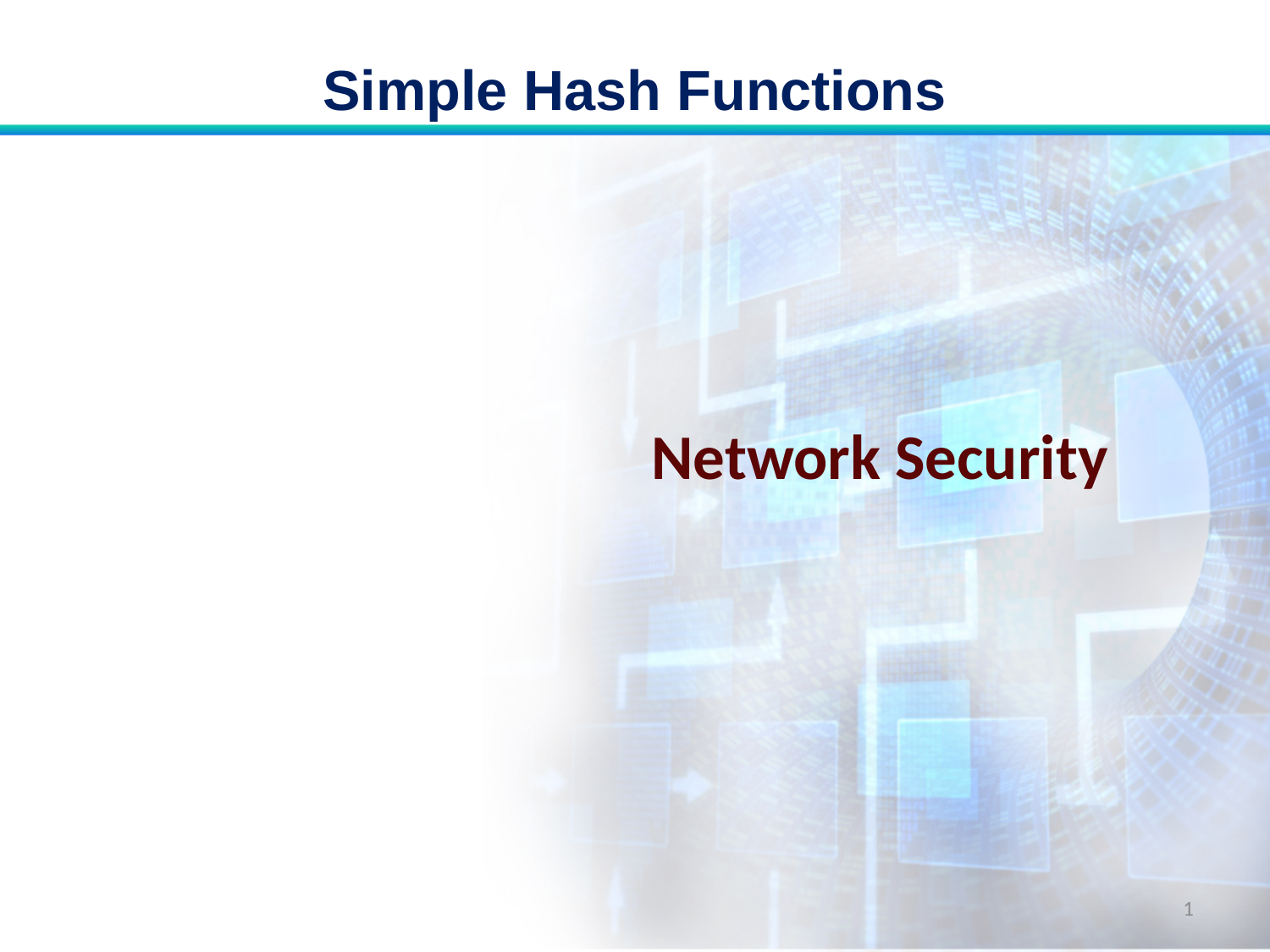

# Simple Hash Functions
Network Security
1